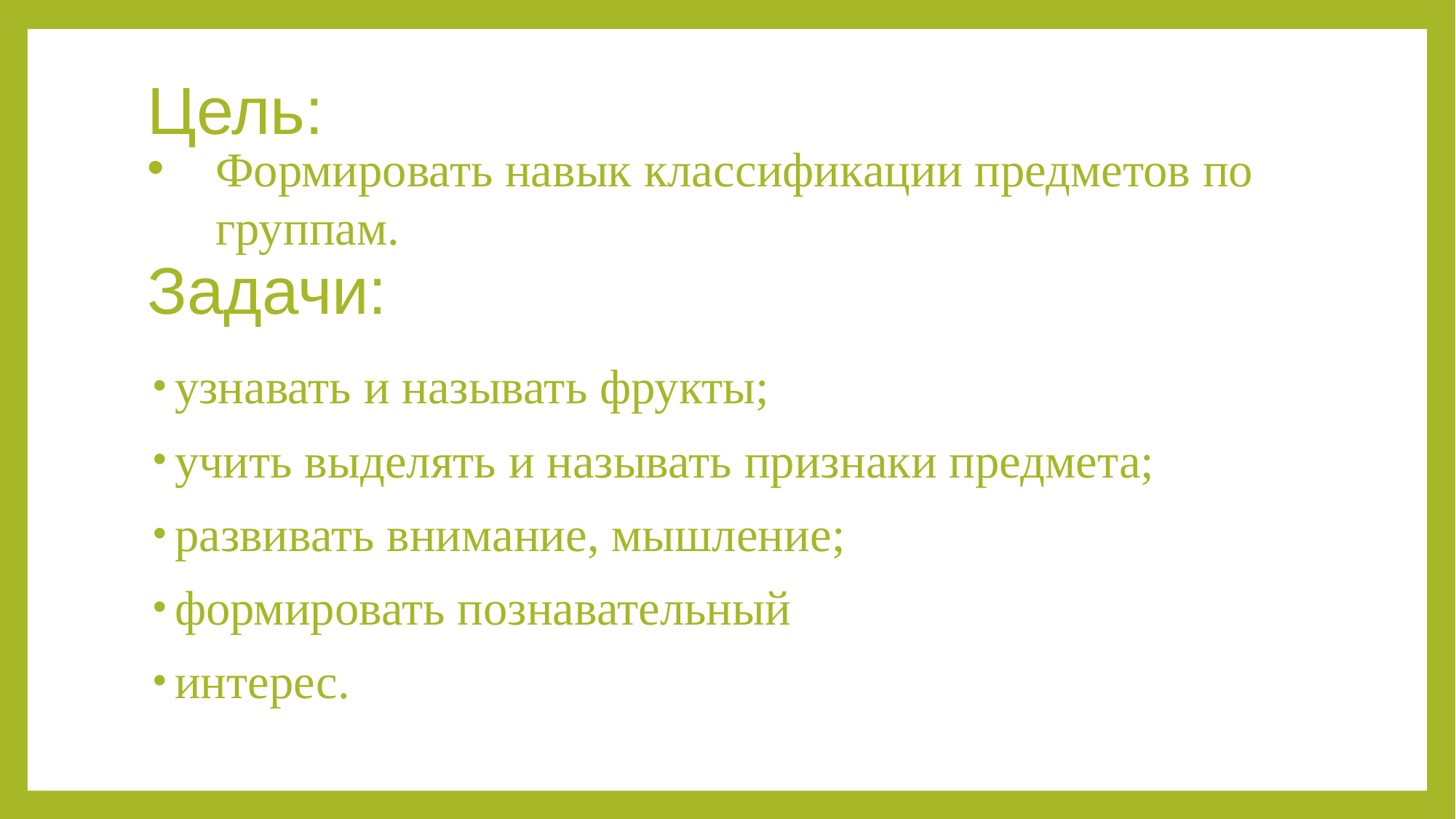

Цель:

Формировать навык классификации предметов по группам.
# Задачи:
узнавать и называть фрукты;
учить выделять и называть признаки предмета;
развивать внимание, мышление;
формировать познавательный
интерес.